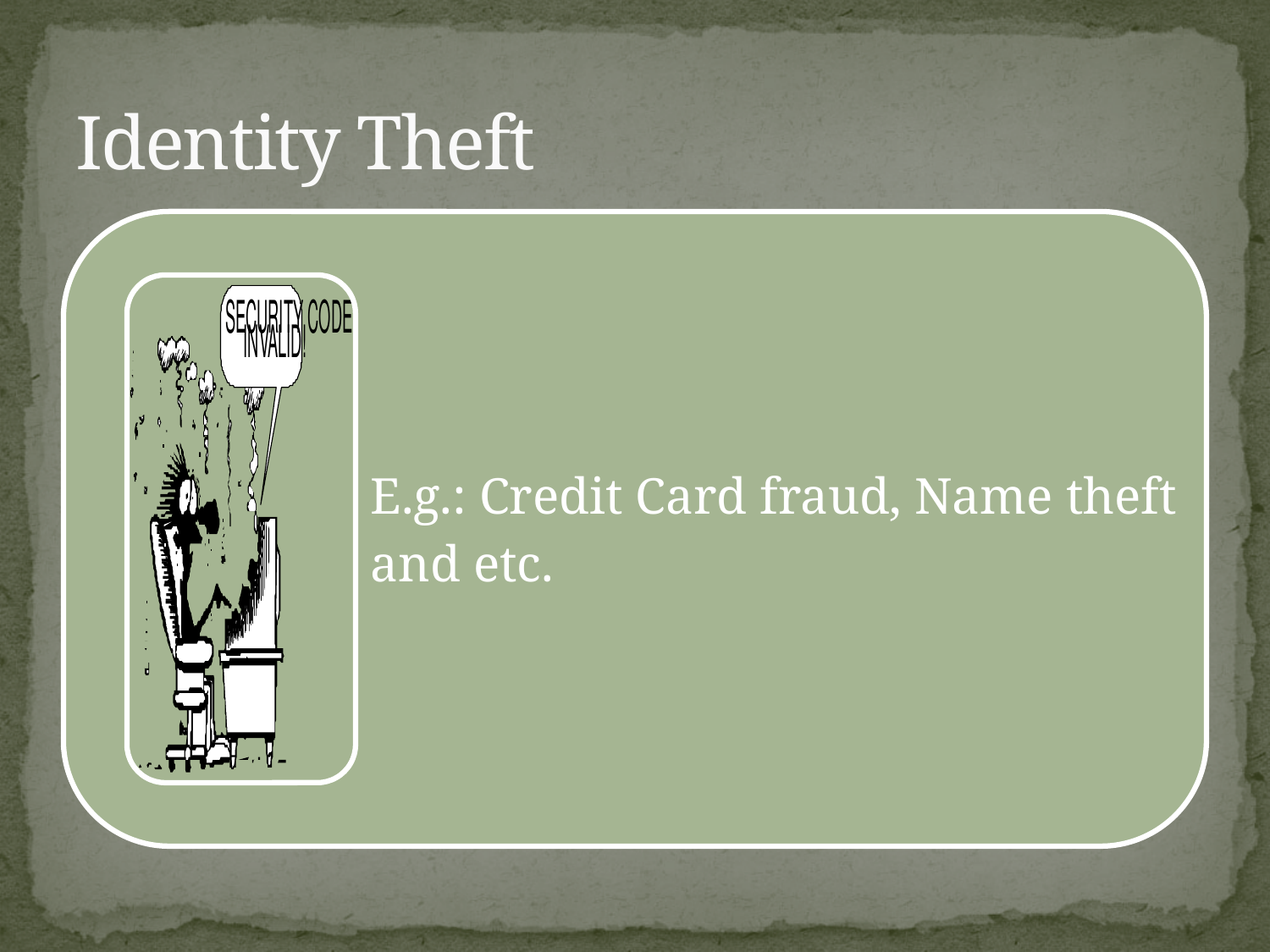

# Identity Theft
E.g.: Credit Card fraud, Name theft and etc.